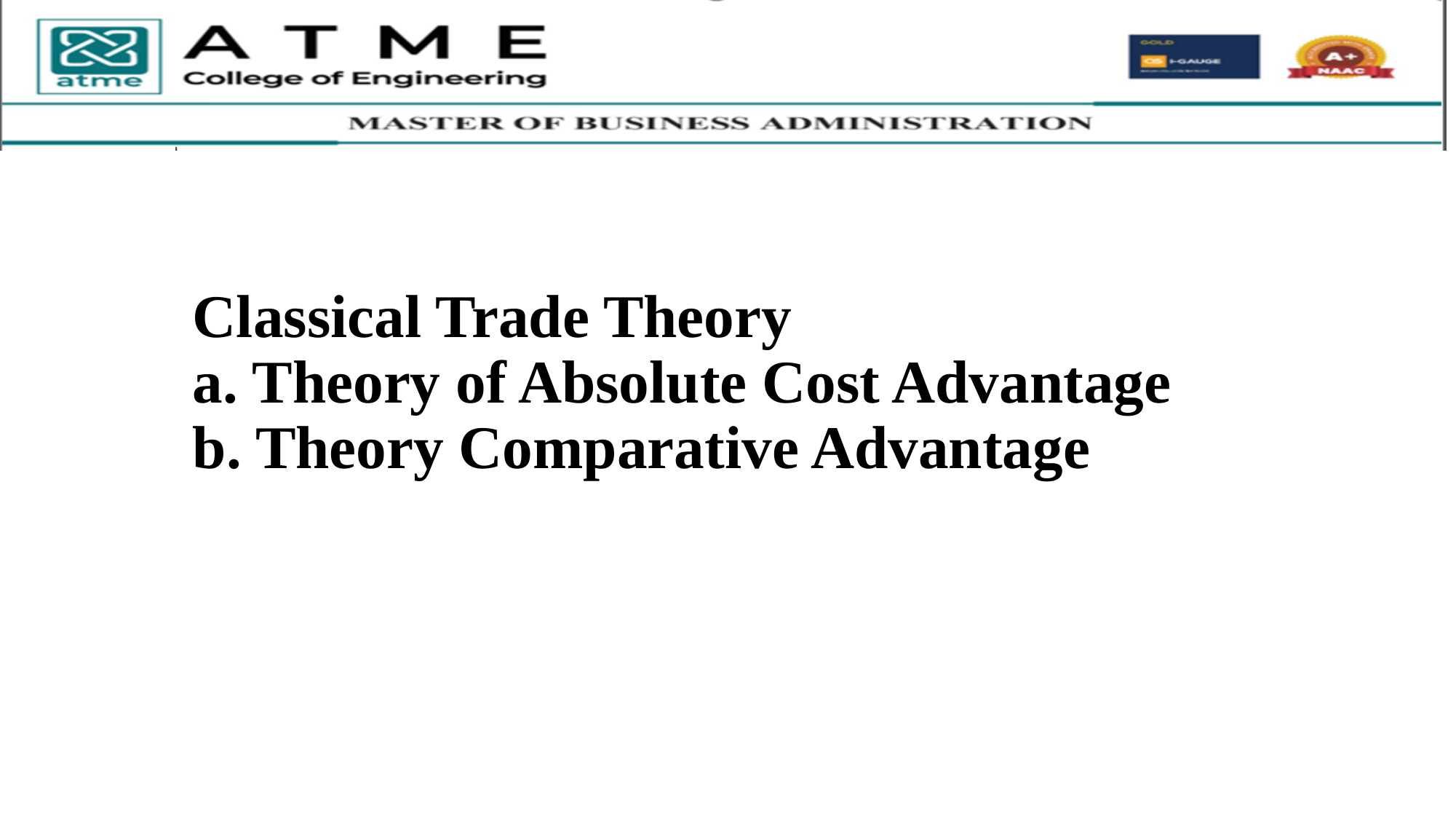

# Classical Trade Theory a. Theory of Absolute Cost Advantage b. Theory Comparative Advantage